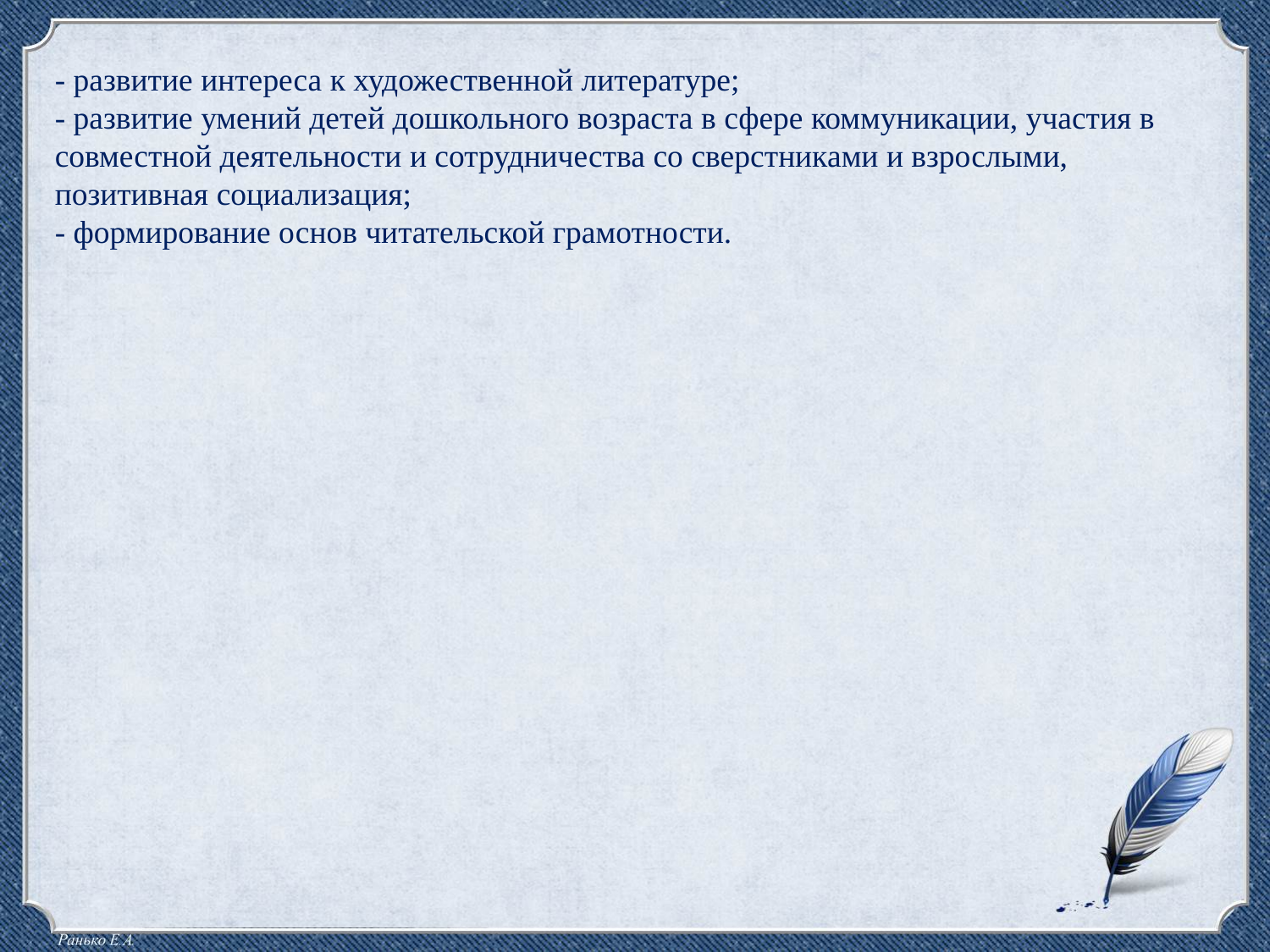

- развитие интереса к художественной литературе;
- развитие умений детей дошкольного возраста в сфере коммуникации, участия в совместной деятельности и сотрудничества со сверстниками и взрослыми, позитивная социализация;
- формирование основ читательской грамотности.